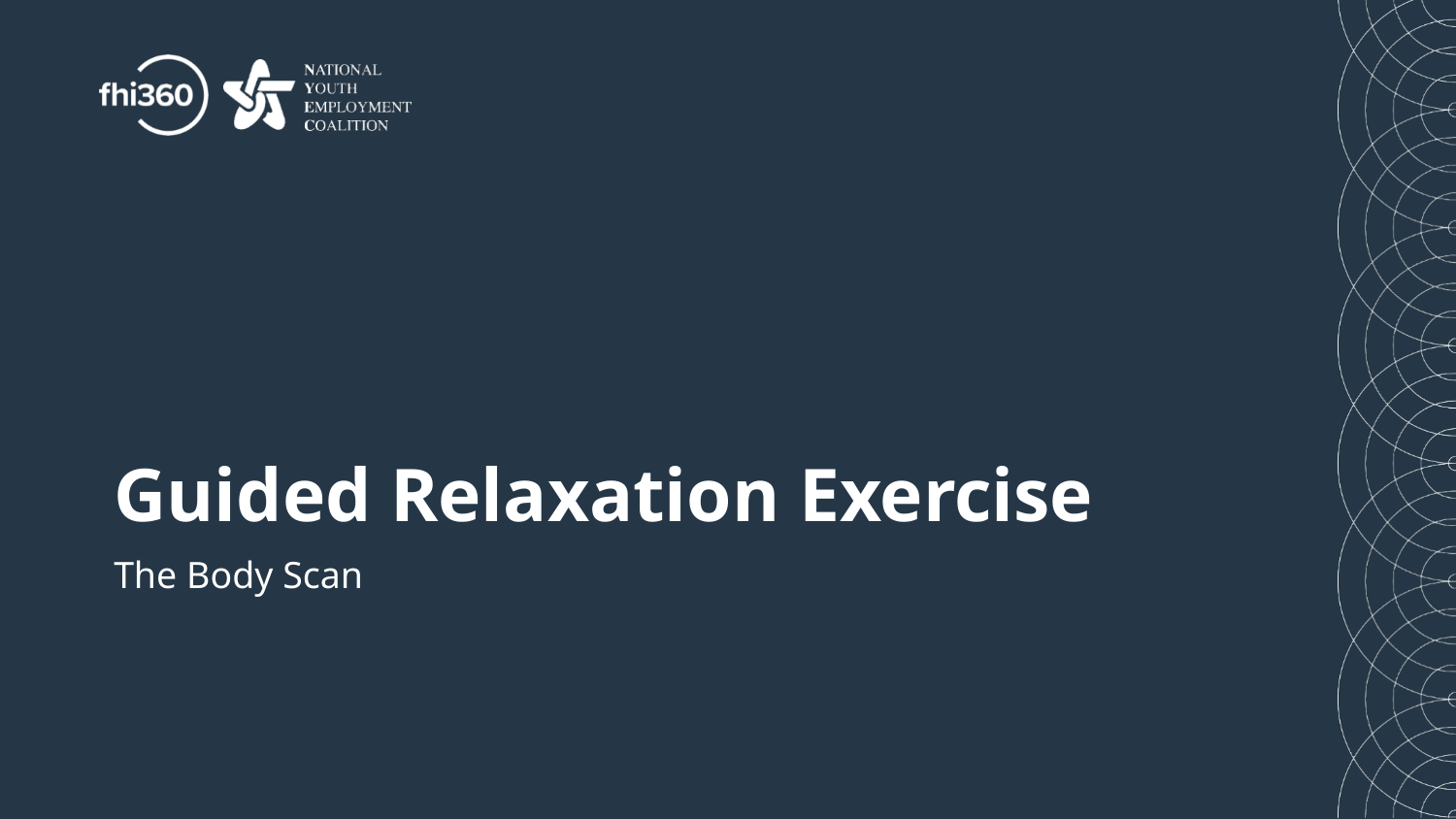

# Guided Relaxation Exercise
The Body Scan